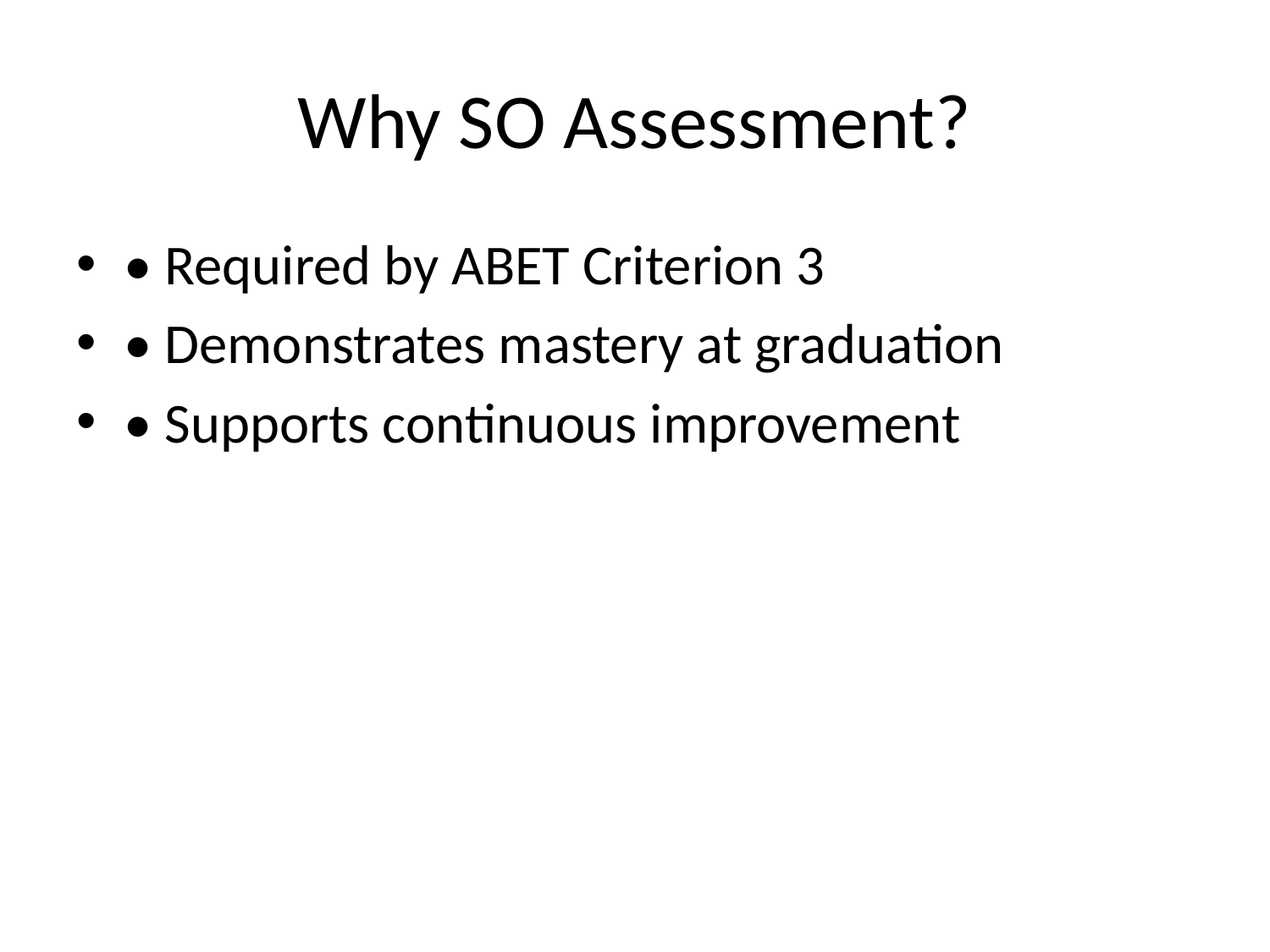

# Why SO Assessment?
• Required by ABET Criterion 3
• Demonstrates mastery at graduation
• Supports continuous improvement